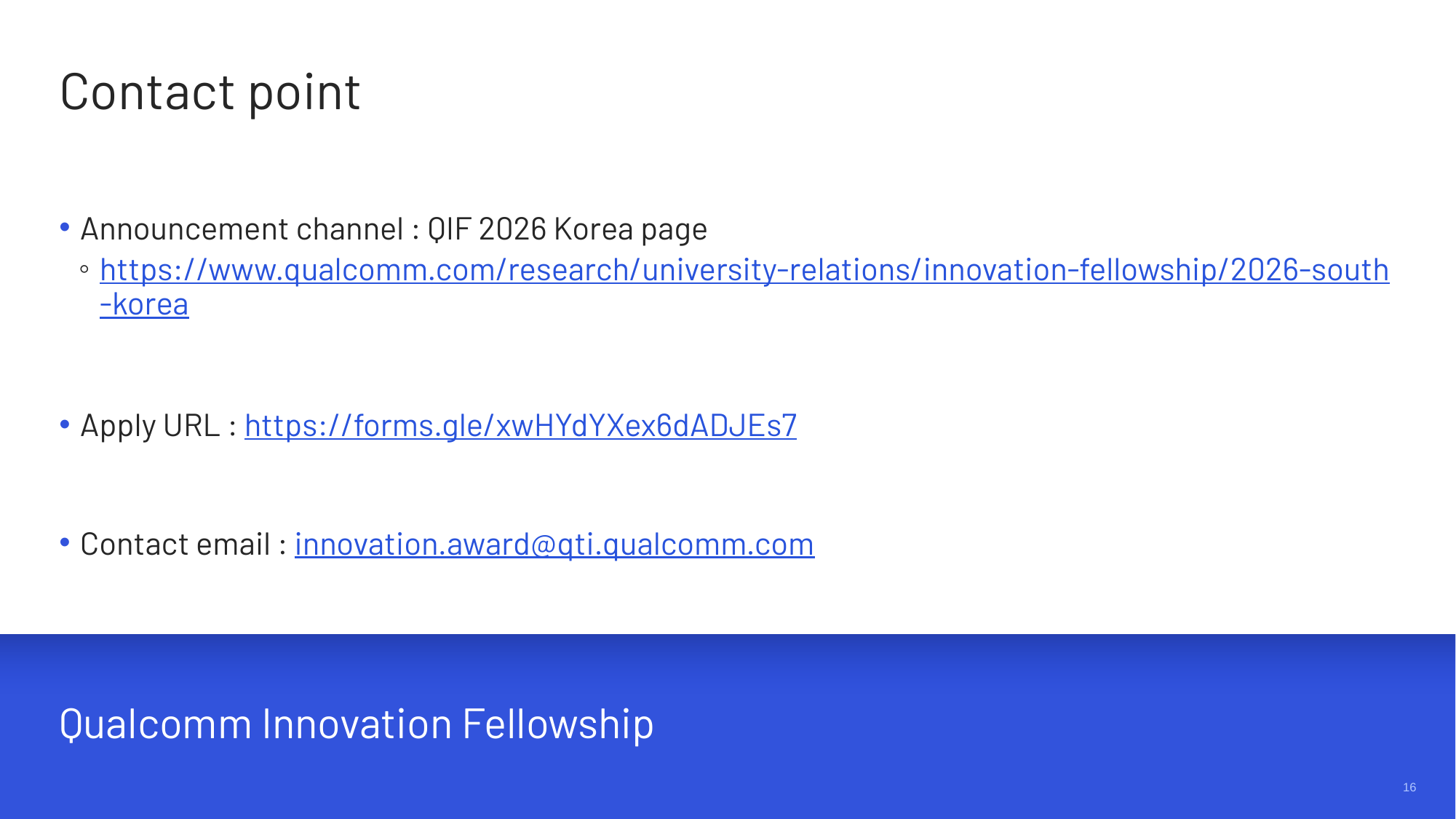

# Contact point

Announcement channel : QIF 2026 Korea page
https://www.qualcomm.com/research/university-relations/innovation-fellowship/2026-south-korea

Apply URL : https://forms.gle/xwHYdYXex6dADJEs7

Contact email : innovation.award@qti.qualcomm.com

Qualcomm Innovation Fellowship